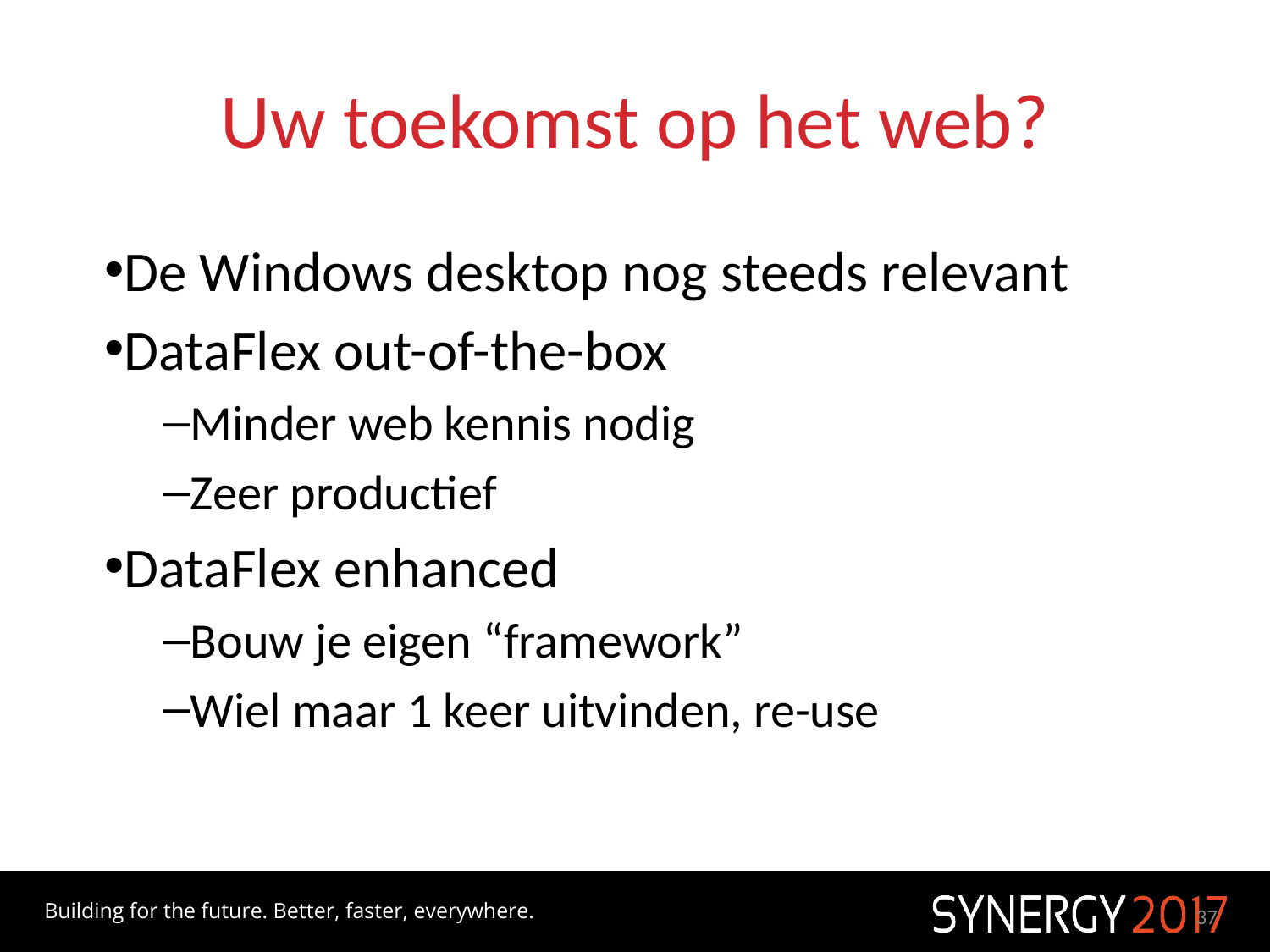

# Uw toekomst op het web?
De Windows desktop nog steeds relevant
DataFlex out-of-the-box
Minder web kennis nodig
Zeer productief
DataFlex enhanced
Bouw je eigen “framework”
Wiel maar 1 keer uitvinden, re-use

37